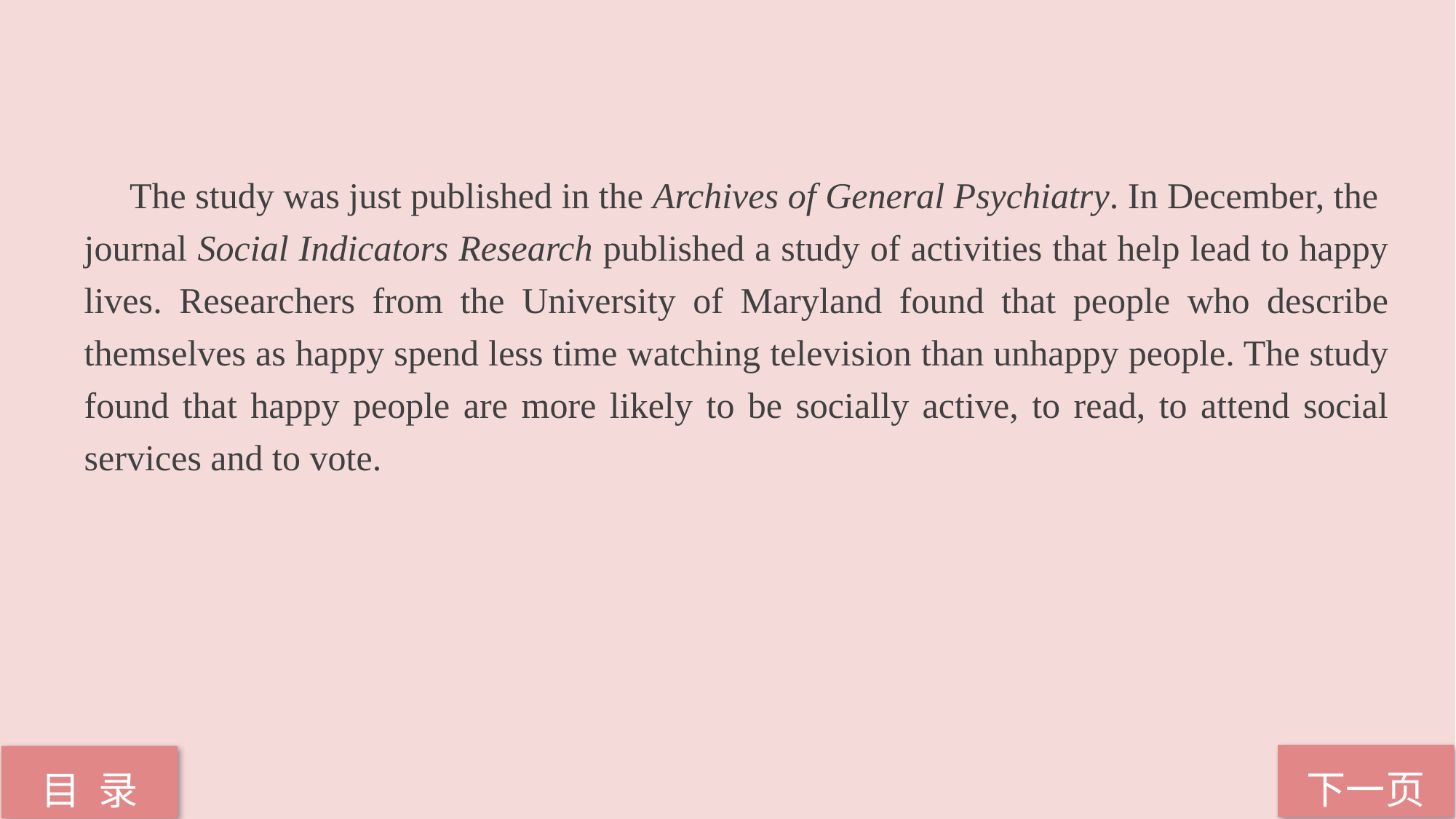

The study was just published in the Archives of General Psychiatry. In December, the
journal Social Indicators Research published a study of activities that help lead to happy lives. Researchers from the University of Maryland found that people who describe themselves as happy spend less time watching television than unhappy people. The study found that happy people are more likely to be socially active, to read, to attend social services and to vote.